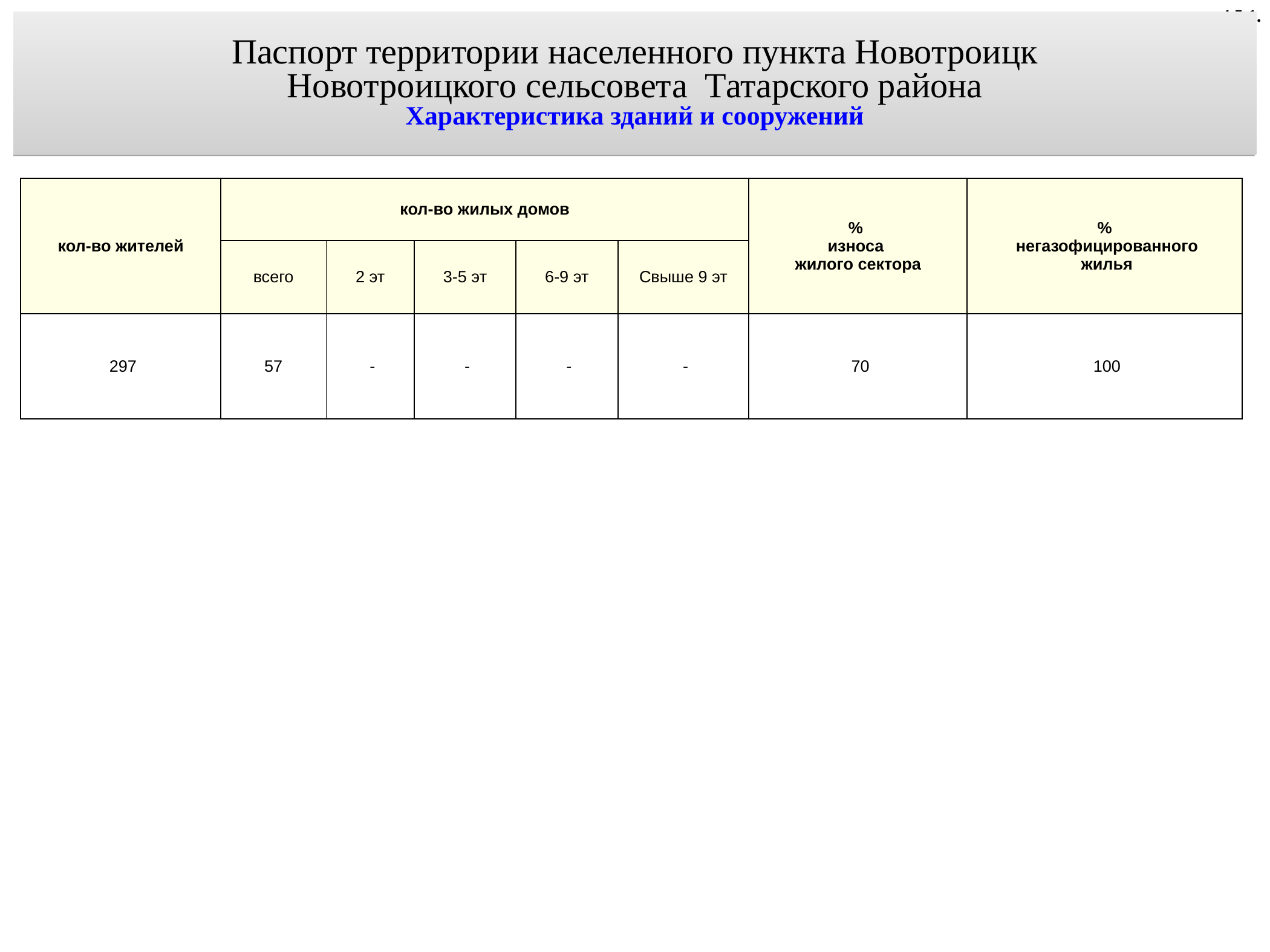

п. 4.5.1.
Паспорт территории населенного пункта Новотроицк
Новотроицкого сельсовета  Татарского района
Характеристика зданий и сооружений
| кол-во жителей | кол-во жилых домов |  |  |  |  | % износа жилого сектора | % негазофицированного жилья |
| --- | --- | --- | --- | --- | --- | --- | --- |
|  | всего | 2 эт | 3-5 эт | 6-9 эт | Свыше 9 эт |  |  |
| 297 | 57 | - | - | - | - | 70 | 100 |